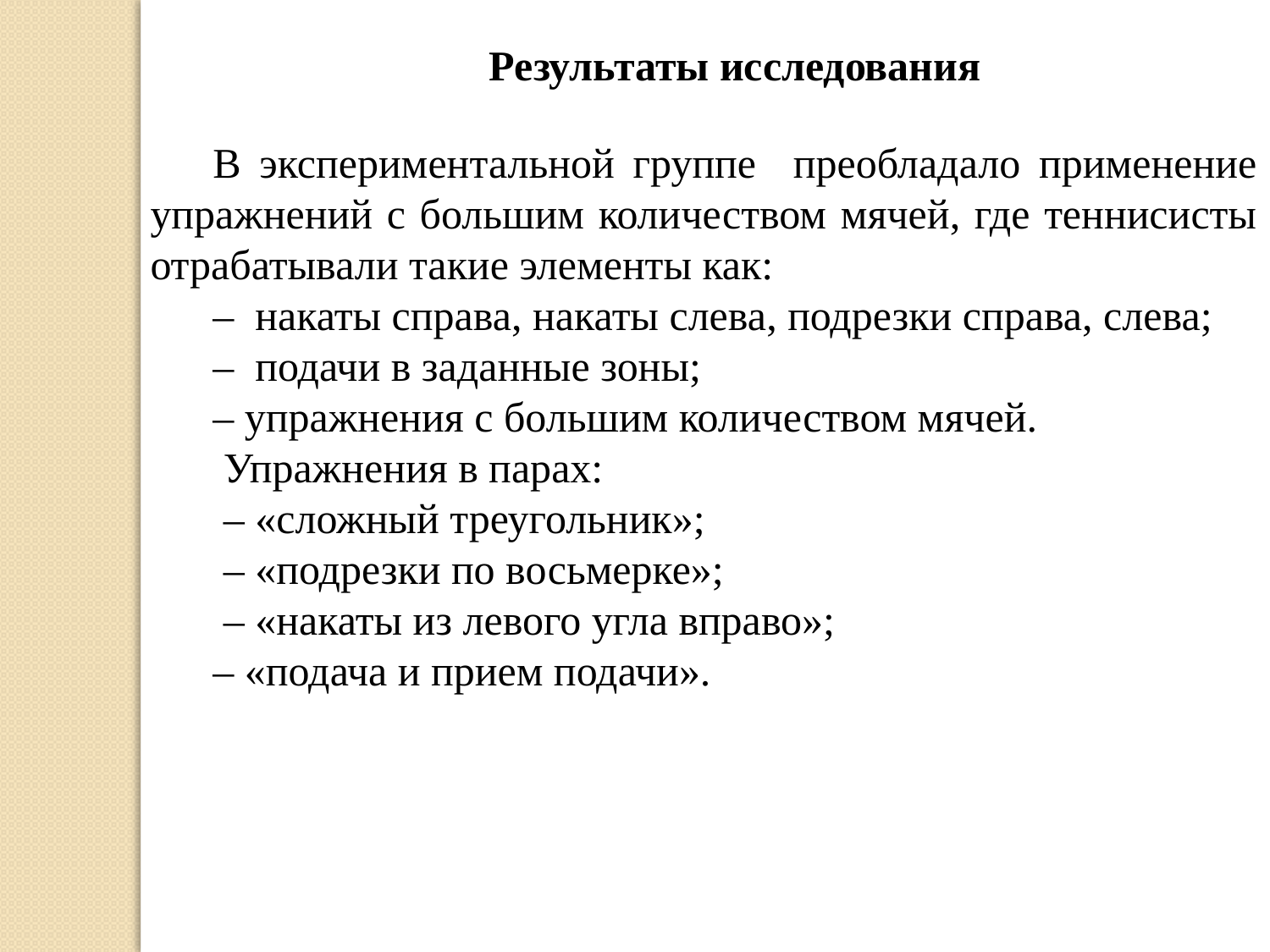

Результаты исследования
В экспериментальной группе  преобладало применение упражнений с большим количеством мячей, где теннисисты отрабатывали такие элементы как:
–  накаты справа, накаты слева, подрезки справа, слева;
–  подачи в заданные зоны;
– упражнения с большим количеством мячей.
 Упражнения в парах:
 – «сложный треугольник»;
 – «подрезки по восьмерке»;
 – «накаты из левого угла вправо»;
– «подача и прием подачи».